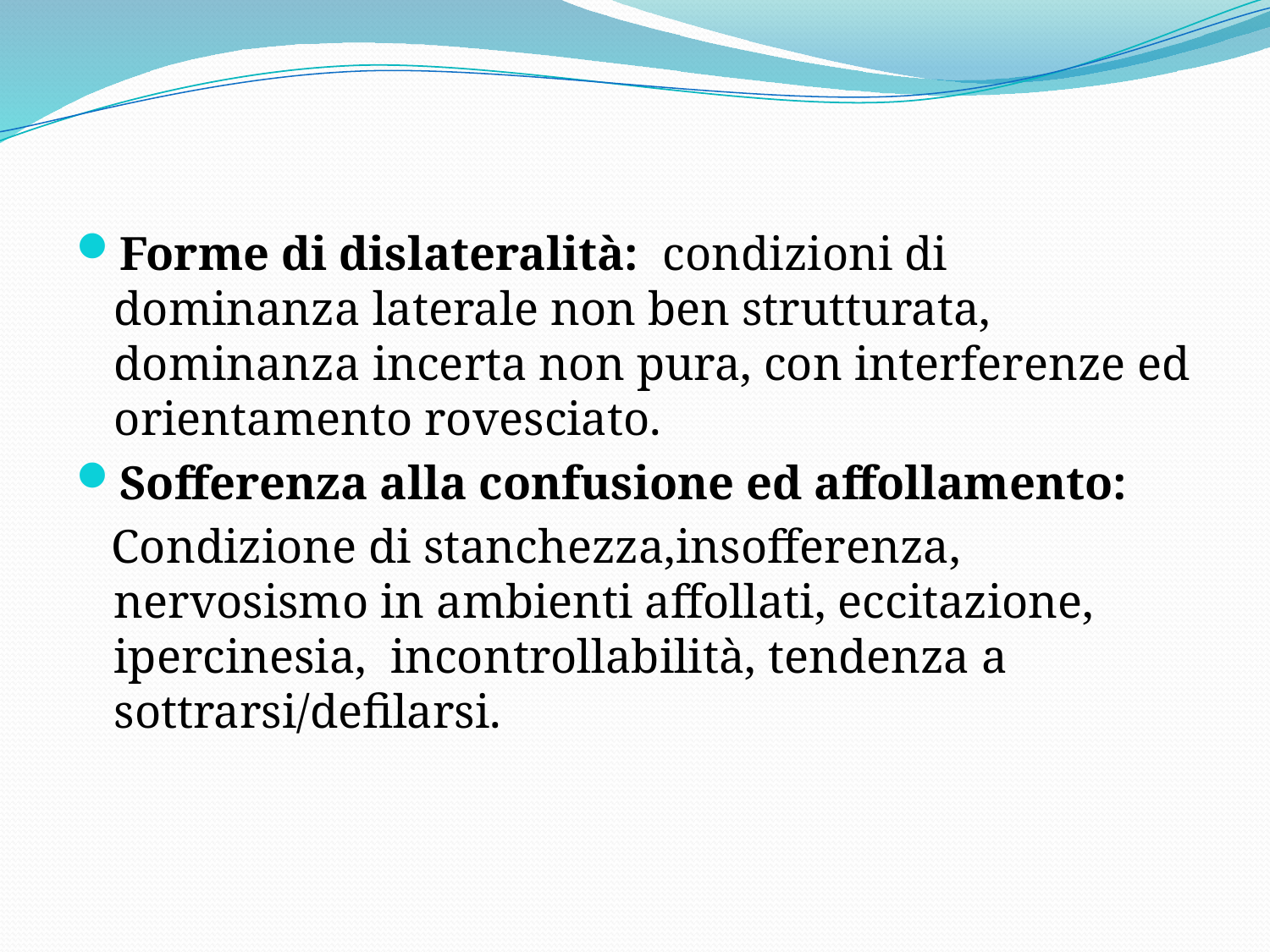

#
Forme di dislateralità:  condizioni di dominanza laterale non ben strutturata, dominanza incerta non pura, con interferenze ed orientamento rovesciato.
Sofferenza alla confusione ed affollamento:
   Condizione di stanchezza,insofferenza, nervosismo in ambienti affollati, eccitazione, ipercinesia,  incontrollabilità, tendenza a sottrarsi/defilarsi.